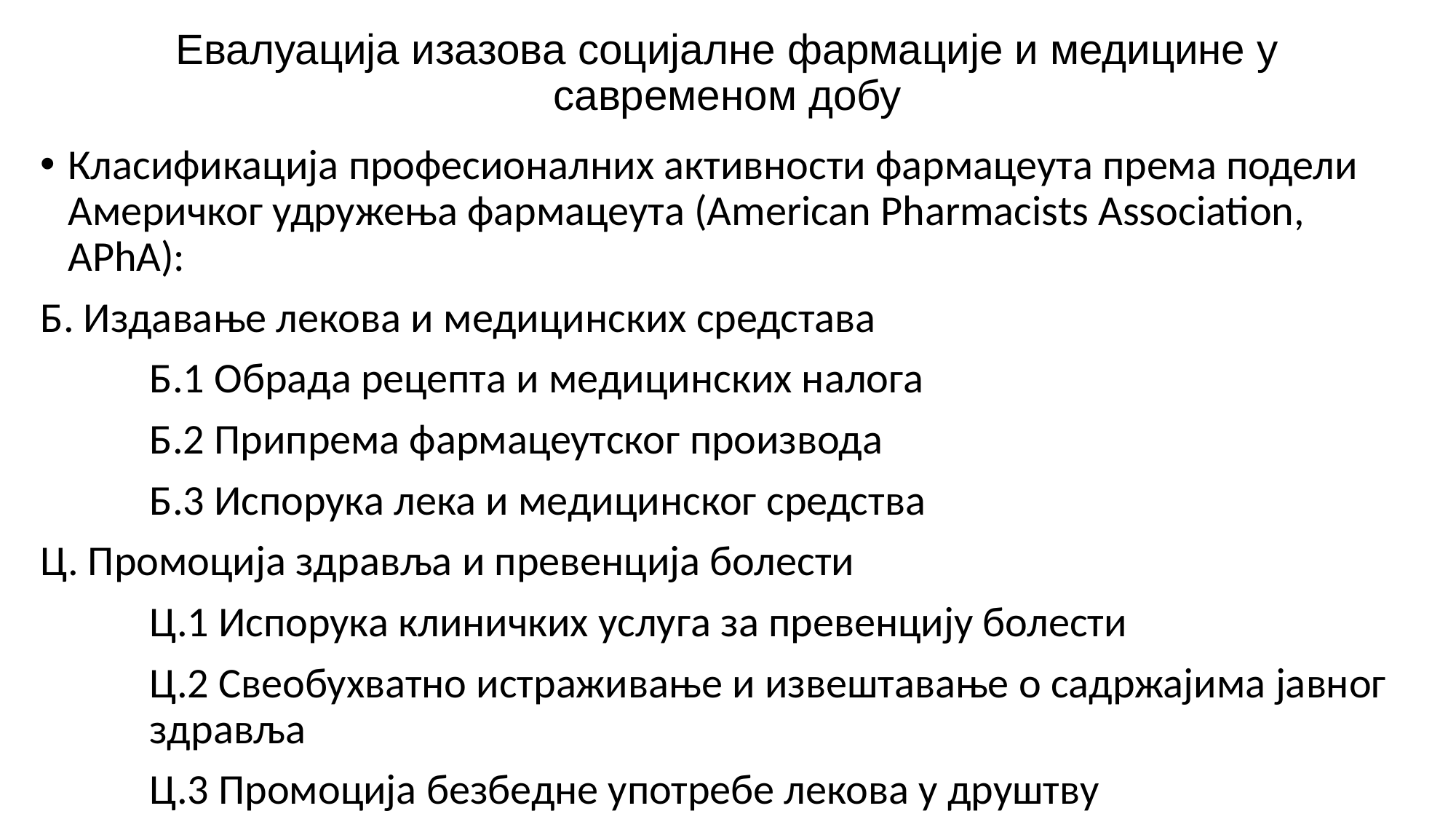

# Евалуација изазова социјалне фармације и медицине у савременом добу
Класификација професионалних активности фармацеута према подели Америчког удружења фармацеута (American Pharmacists Association, APhA):
Б. Издавање лекова и медицинских средстава
	Б.1 Обрада рецепта и медицинских налога
	Б.2 Припрема фармацеутског производа
	Б.3 Испорука лека и медицинског средства
Ц. Промоција здравља и превенција болести
	Ц.1 Испорука клиничких услуга за превенцију болести
	Ц.2 Свеобухватно истраживање и извештавање о садржајима јавног 	здравља
	Ц.3 Промоција безбедне употребе лекова у друштву